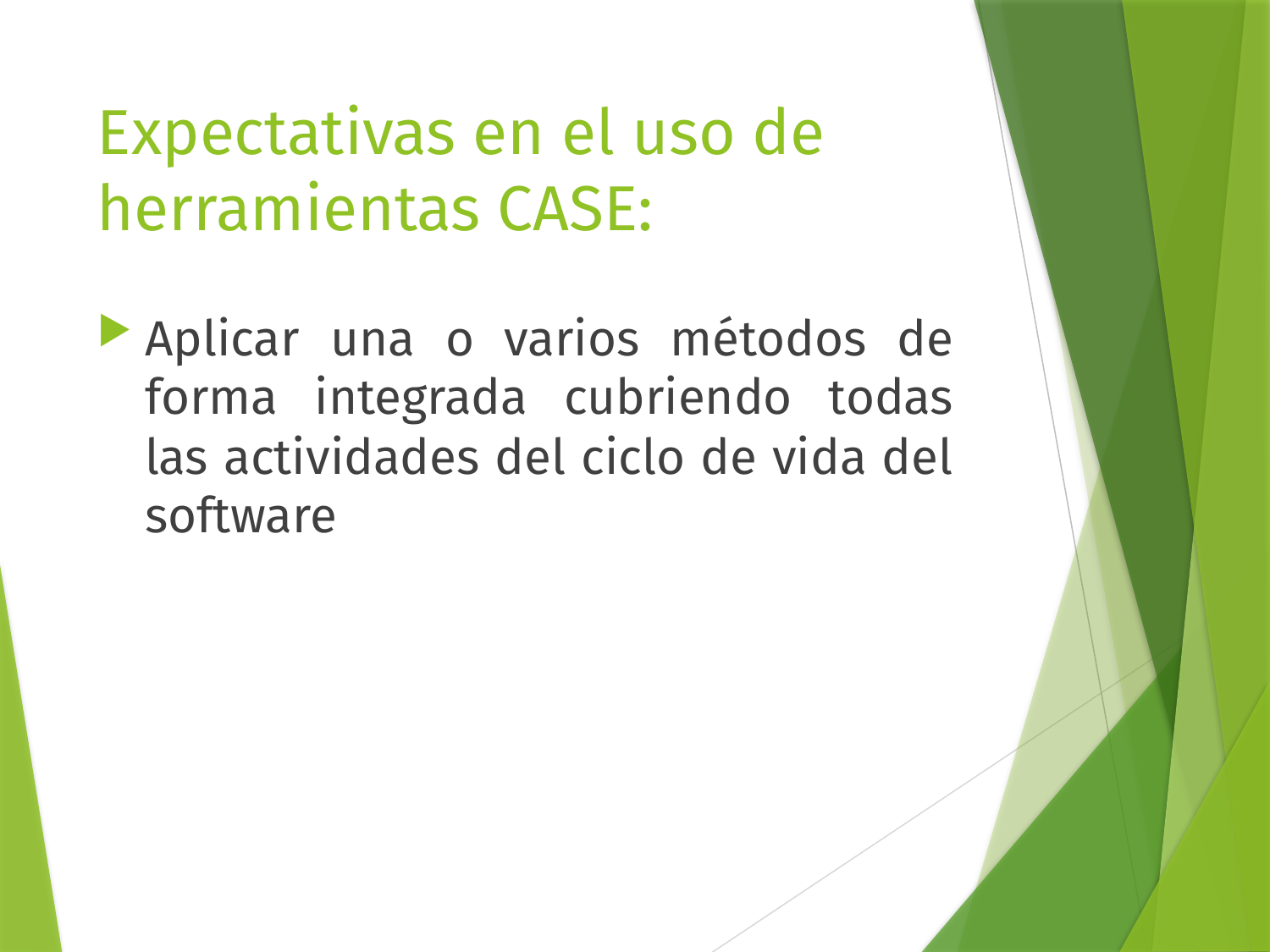

# Expectativas en el uso de herramientas CASE:
Aplicar una o varios métodos de forma integrada cubriendo todas las actividades del ciclo de vida del software